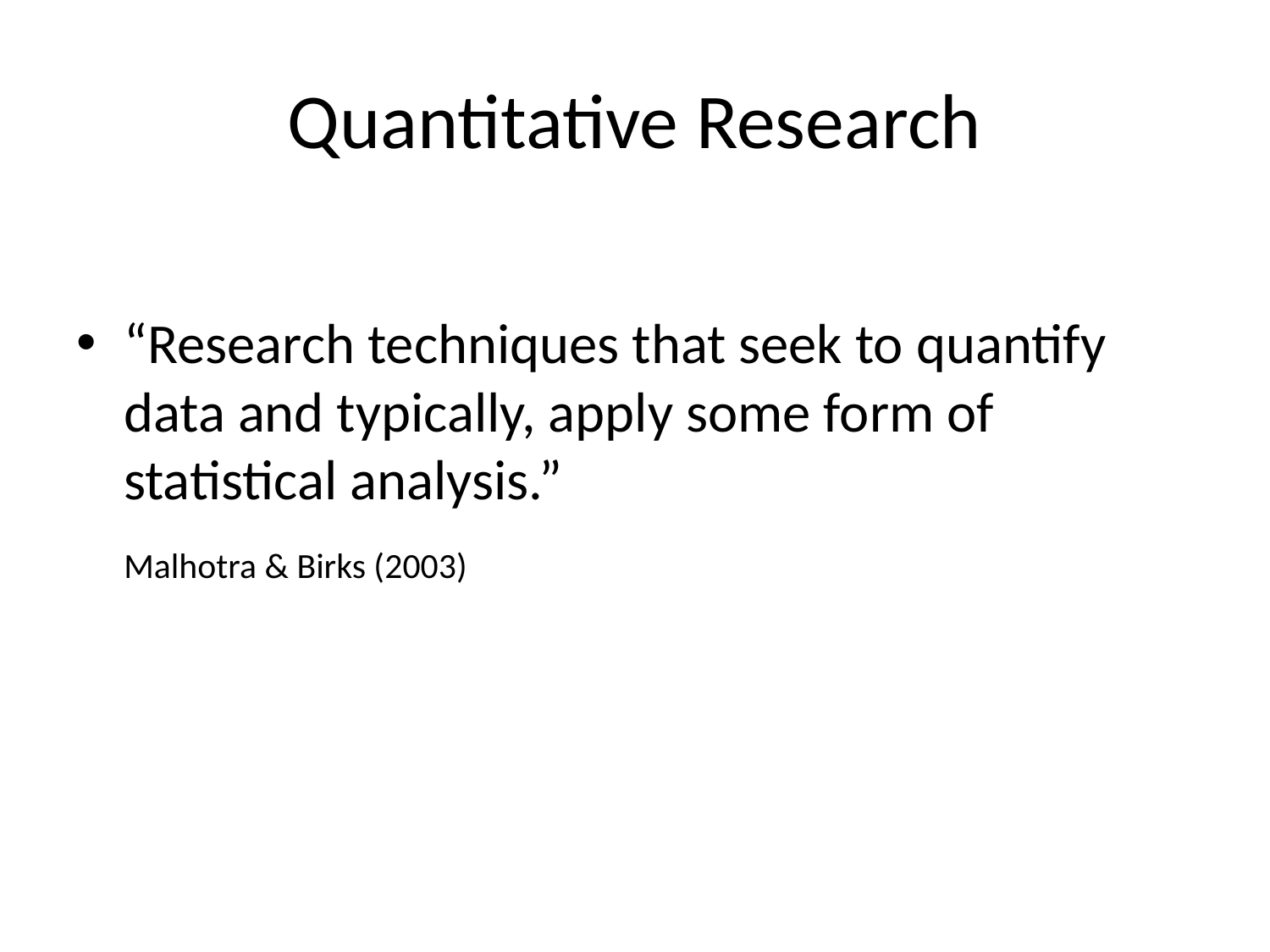

# Quantitative Research

“Research techniques that seek to quantify data and typically, apply some form of statistical analysis.”
	Malhotra & Birks (2003)